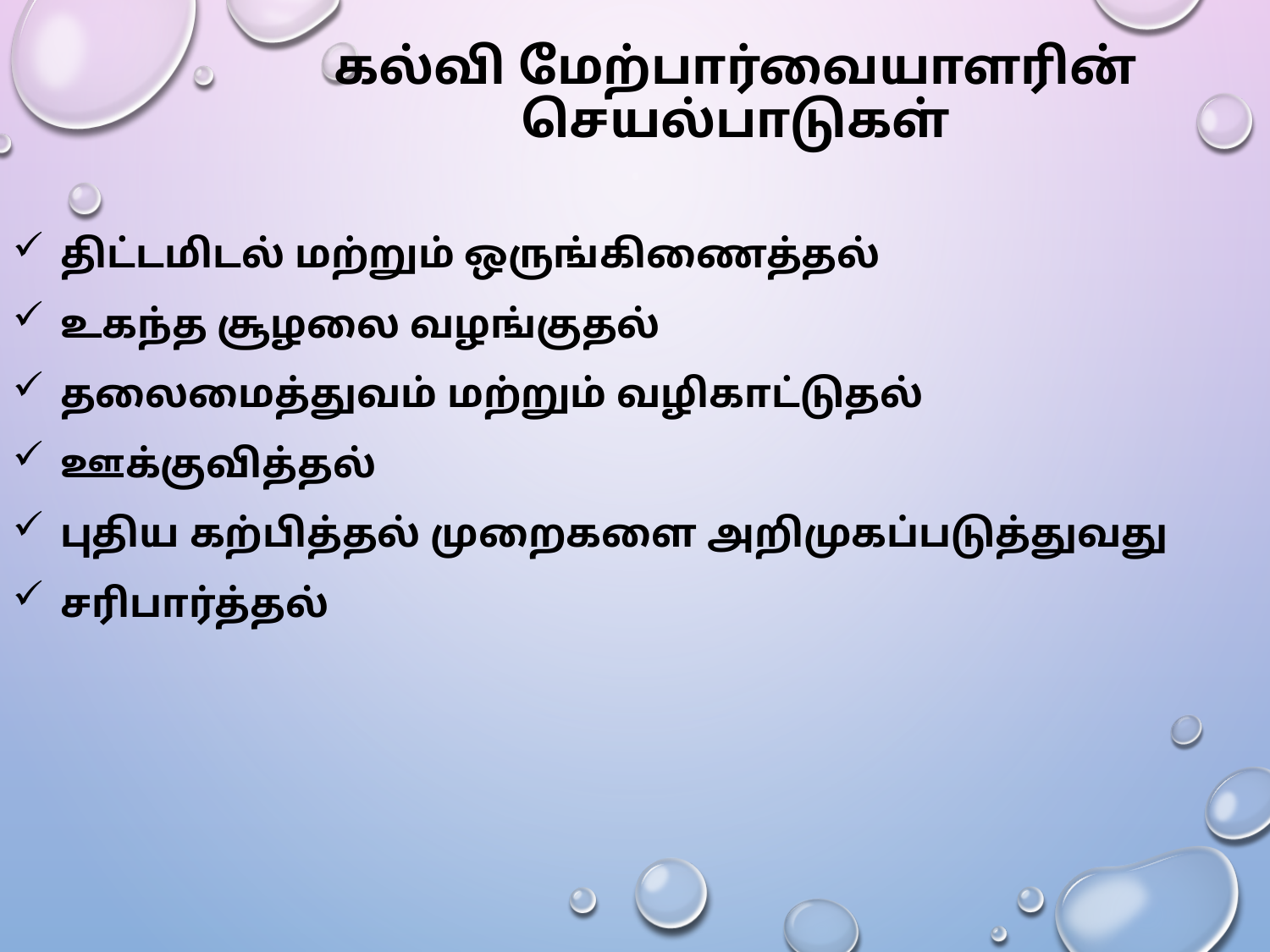

கல்வி மேற்பார்வையாளரின் செயல்பாடுகள்
திட்டமிடல் மற்றும் ஒருங்கிணைத்தல்
உகந்த சூழலை வழங்குதல்
தலைமைத்துவம் மற்றும் வழிகாட்டுதல்
ஊக்குவித்தல்
புதிய கற்பித்தல் முறைகளை அறிமுகப்படுத்துவது
சரிபார்த்தல்